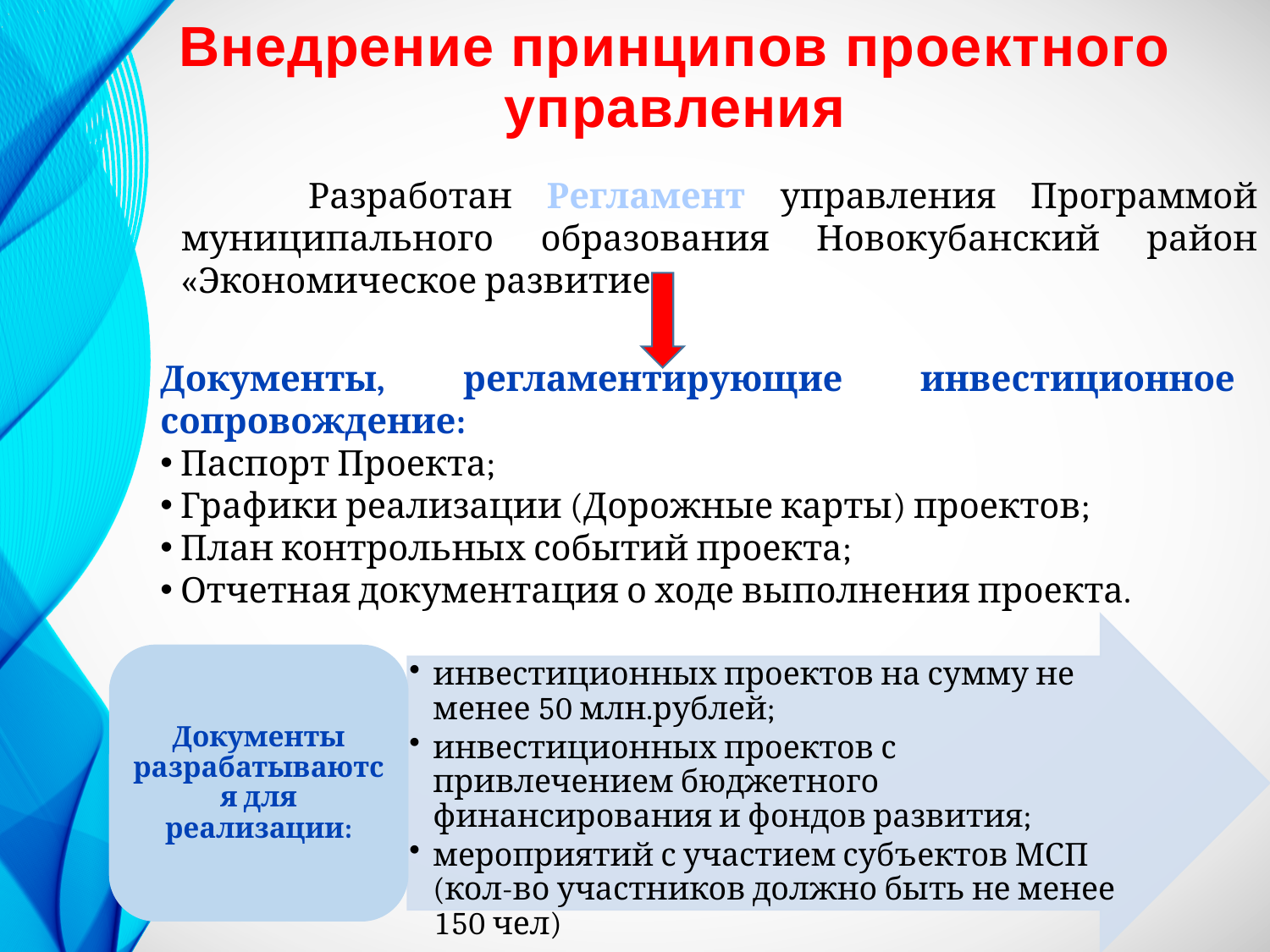

# Внедрение принципов проектного управления
	Разработан Регламент управления Программой муниципального образования Новокубанский район «Экономическое развитие».

Документы, регламентирующие инвестиционное сопровождение:
 Паспорт Проекта;
 Графики реализации (Дорожные карты) проектов;
 План контрольных событий проекта;
 Отчетная документация о ходе выполнения проекта.
инвестиционных проектов на сумму не менее 50 млн.рублей;
инвестиционных проектов с привлечением бюджетного финансирования и фондов развития;
мероприятий с участием субъектов МСП (кол-во участников должно быть не менее 150 чел)
Документы разрабатываются для реализации: